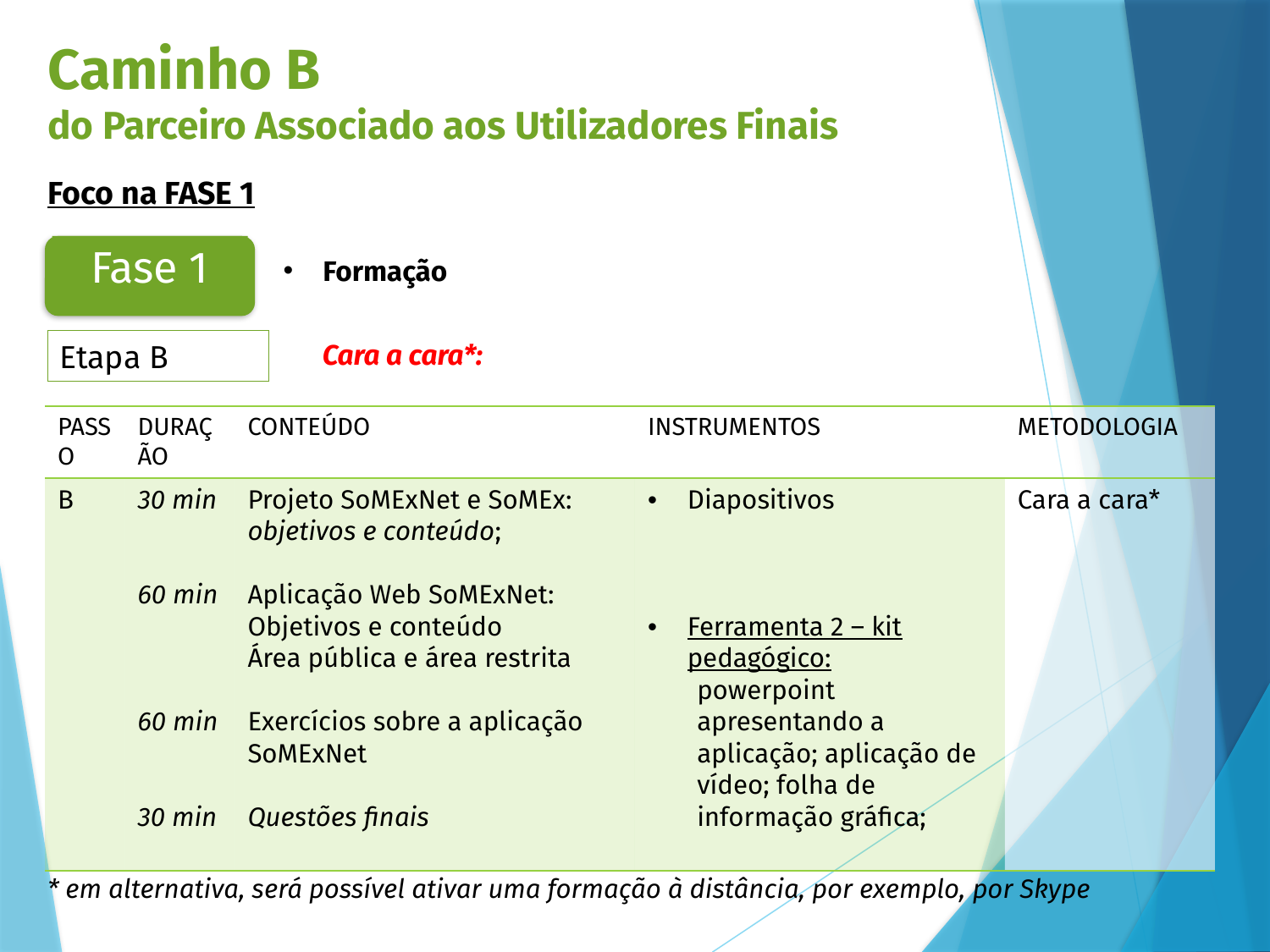

# Caminho B do Parceiro Associado aos Utilizadores Finais
Foco na FASE 1

Formação

Fase 1
Etapa B
Cara a cara*:
| PASSO | DURAÇÃO | CONTEÚDO | INSTRUMENTOS | METODOLOGIA |
| --- | --- | --- | --- | --- |
| B | 30 min 60 min 60 min 30 min | Projeto SoMExNet e SoMEx: objetivos e conteúdo; Aplicação Web SoMExNet: Objetivos e conteúdo Área pública e área restrita Exercícios sobre a aplicação SoMExNet Questões finais | Diapositivos Ferramenta 2 – kit pedagógico: powerpoint apresentando a aplicação; aplicação de vídeo; folha de informação gráfica; | Cara a cara\* |
* em alternativa, será possível ativar uma formação à distância, por exemplo, por Skype